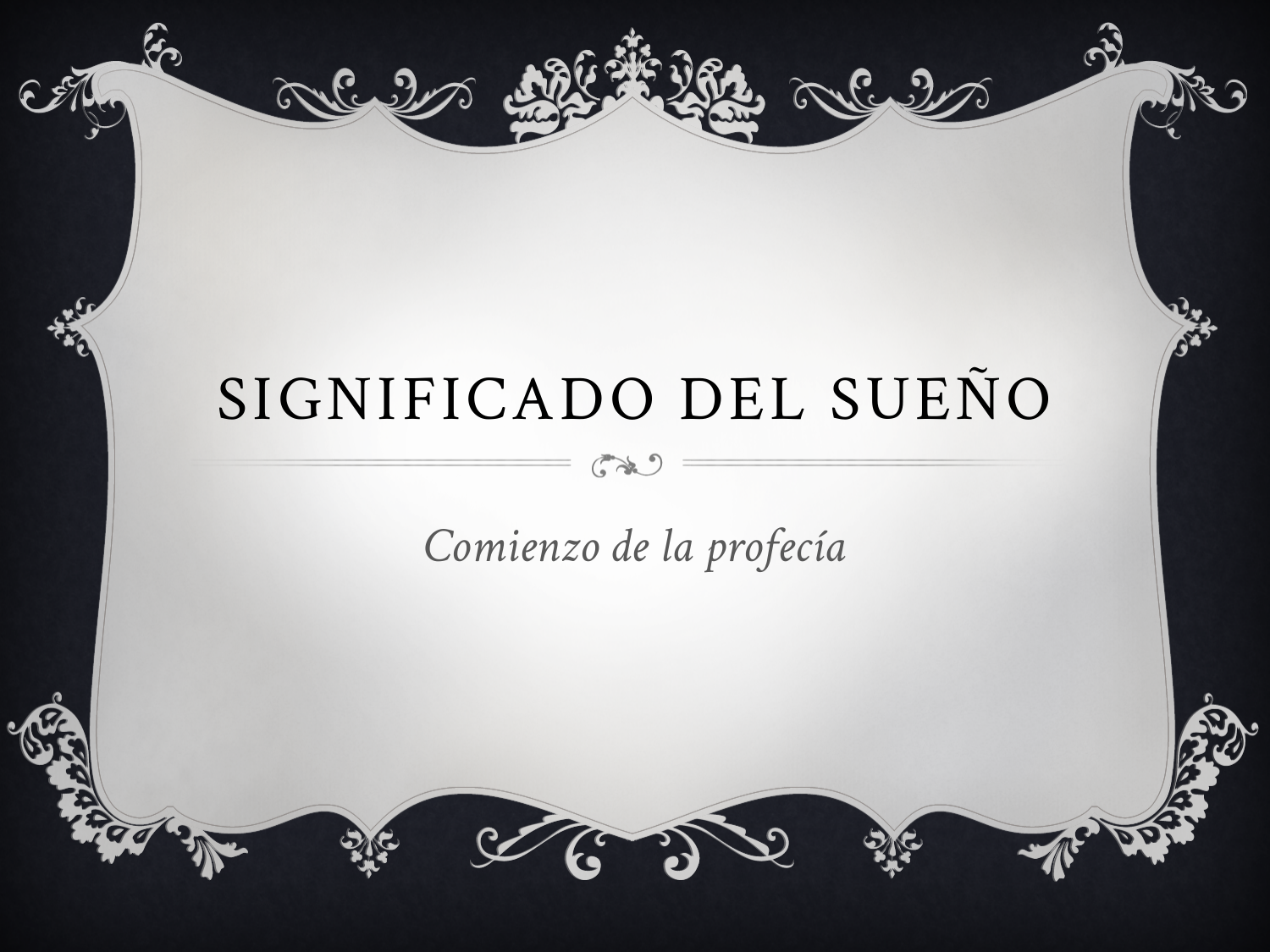

# Significado del sueño
Comienzo de la profecía